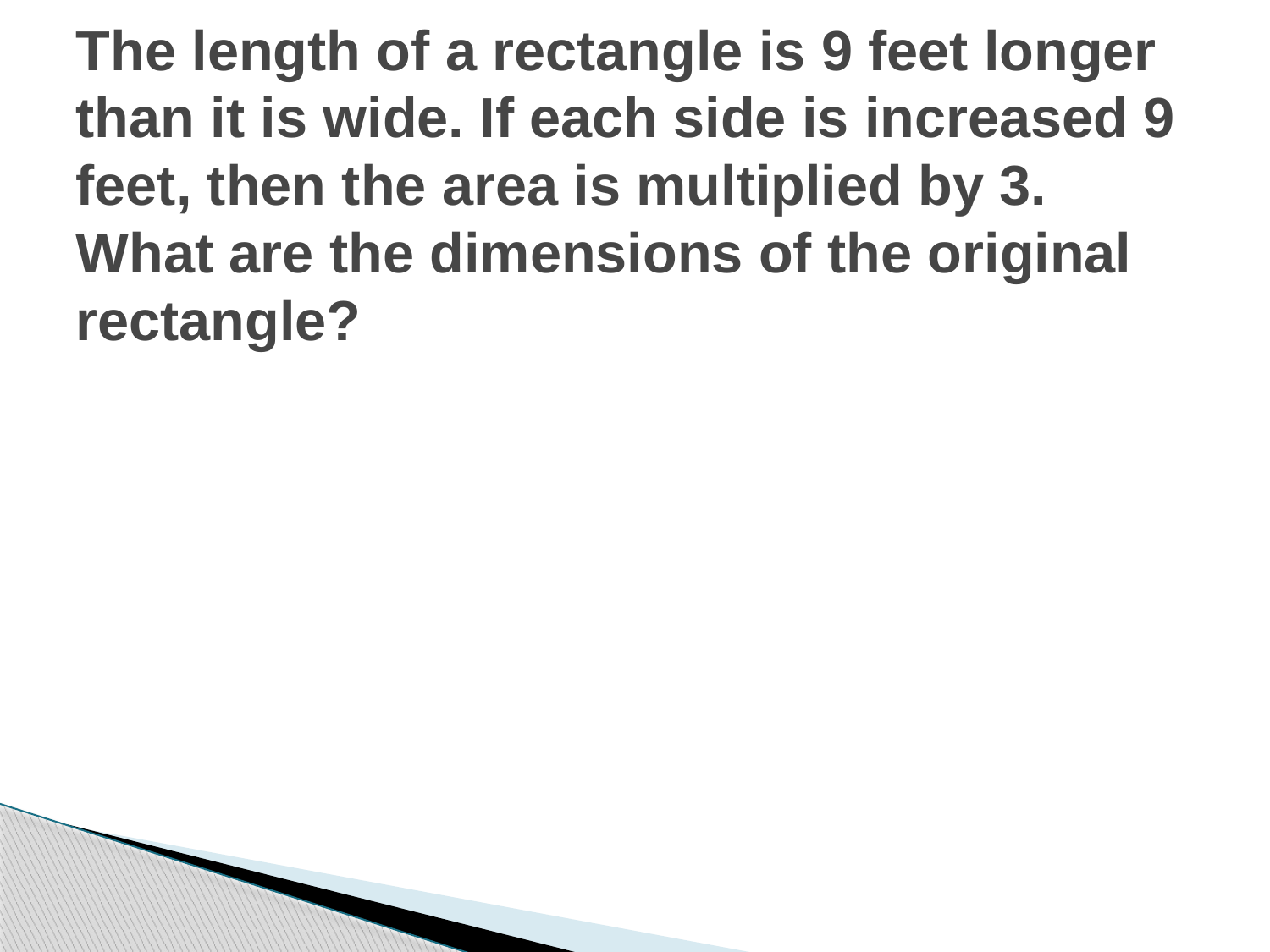

# The length of a rectangle is 9 feet longer than it is wide. If each side is increased 9 feet, then the area is multiplied by 3. What are the dimensions of the original rectangle?